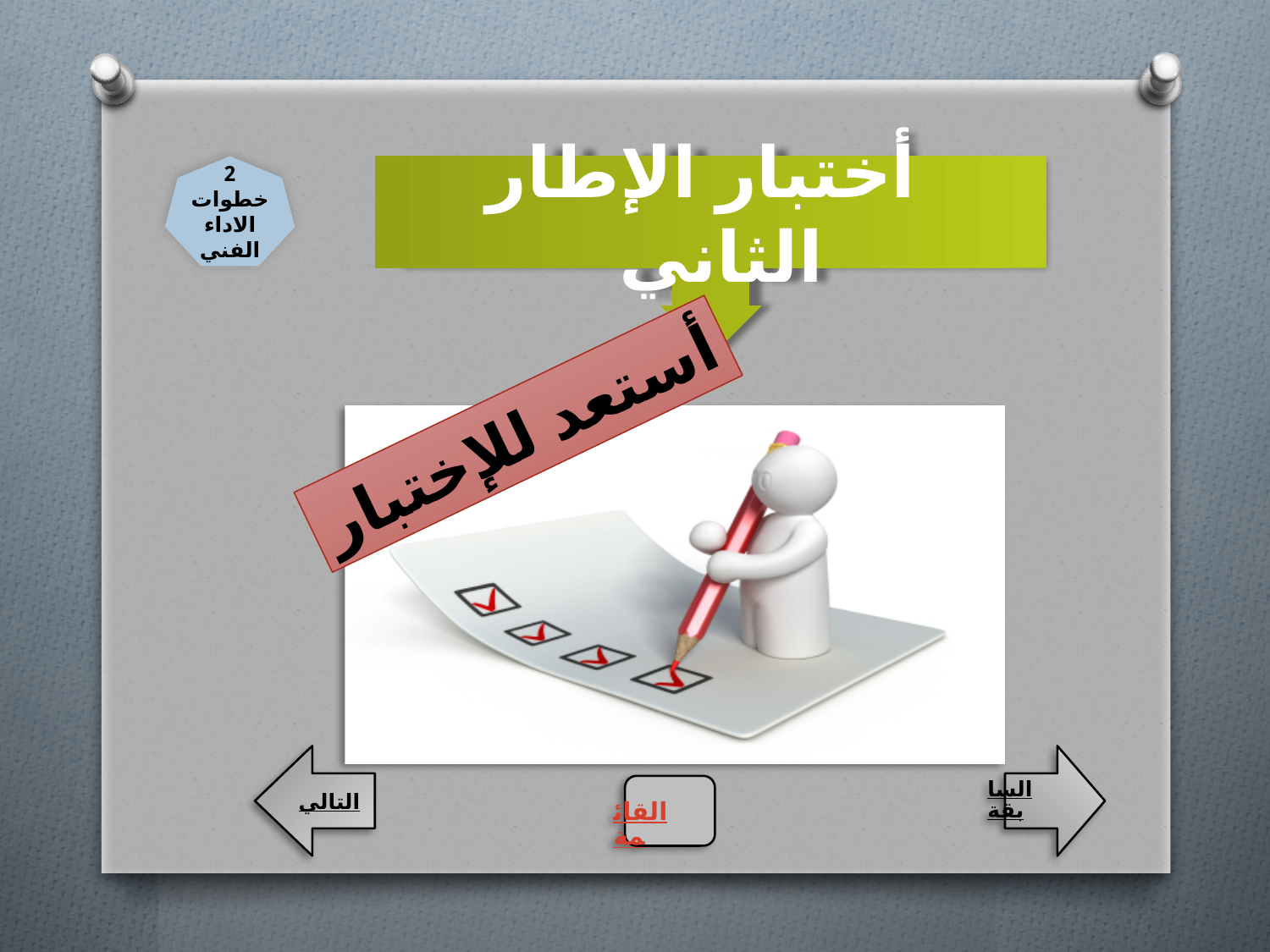

أختبار الإطار الثاني
2
خطوات الاداء الفني

أستعد للإختبار

التالي
السابقة
القائمة